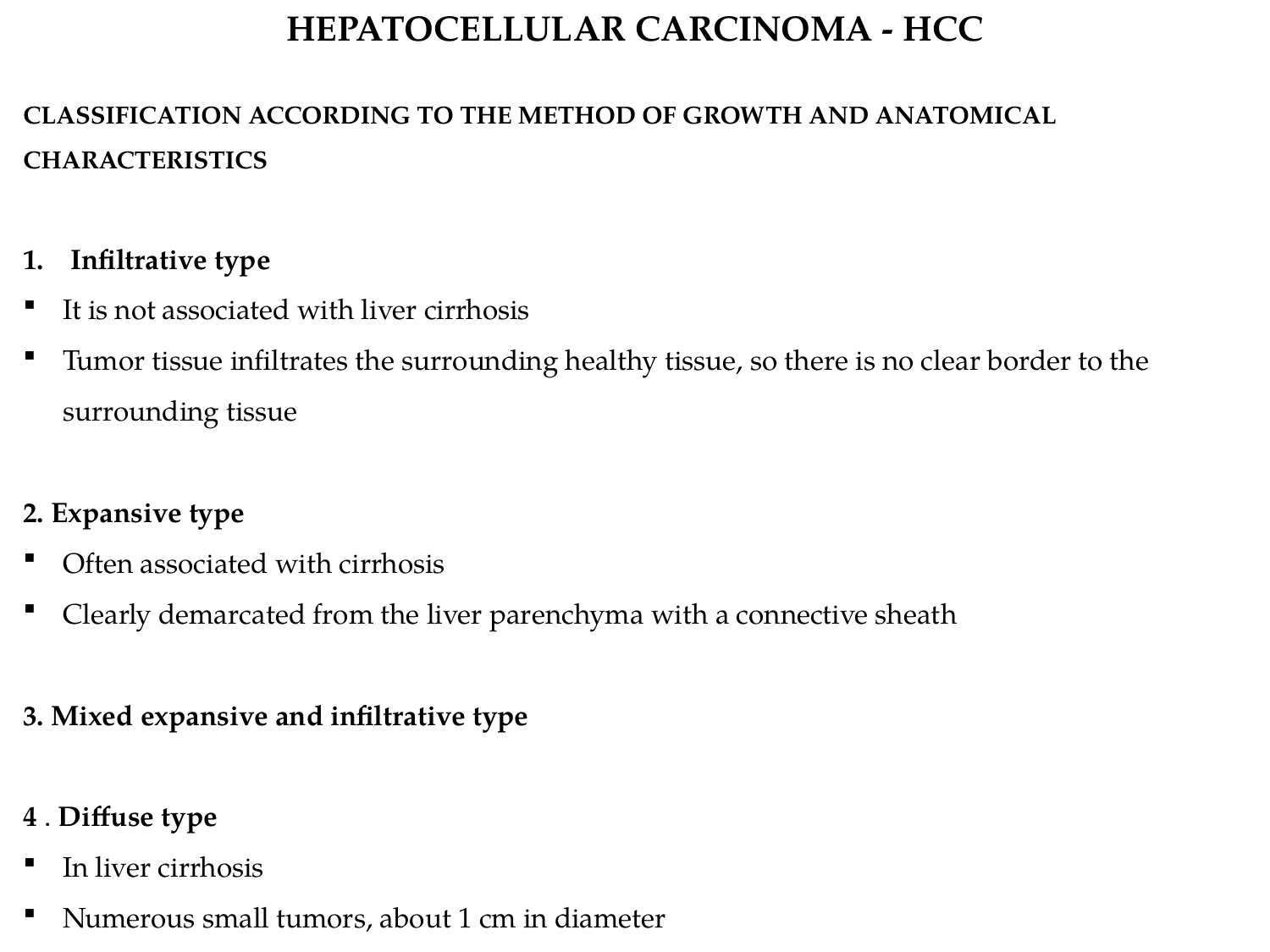

HEPATOCELLULAR CARCINOMA - HCC
CLASSIFICATION ACCORDING TO THE METHOD OF GROWTH AND ANATOMICAL CHARACTERISTICS

Infiltrative type
It is not associated with liver cirrhosis
Tumor tissue infiltrates the surrounding healthy tissue, so there is no clear border to the surrounding tissue

2. Expansive type
Often associated with cirrhosis
Clearly demarcated from the liver parenchyma with a connective sheath

3. Mixed expansive and infiltrative type

4 . Diffuse type
In liver cirrhosis
Numerous small tumors, about 1 cm in diameter